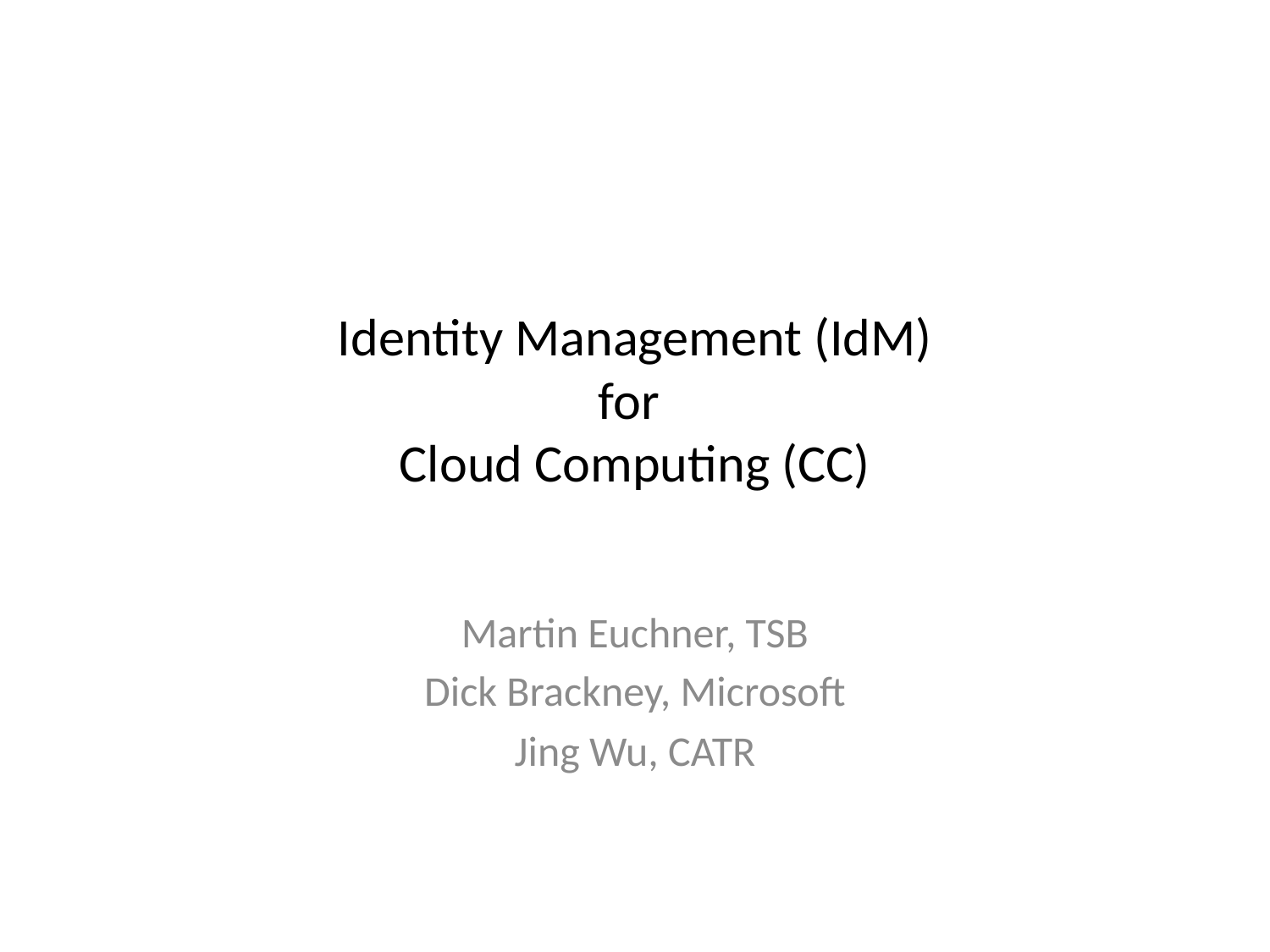

# Identity Management (IdM) for Cloud Computing (CC)

Martin Euchner, TSB
Dick Brackney, Microsoft
Jing Wu, CATR